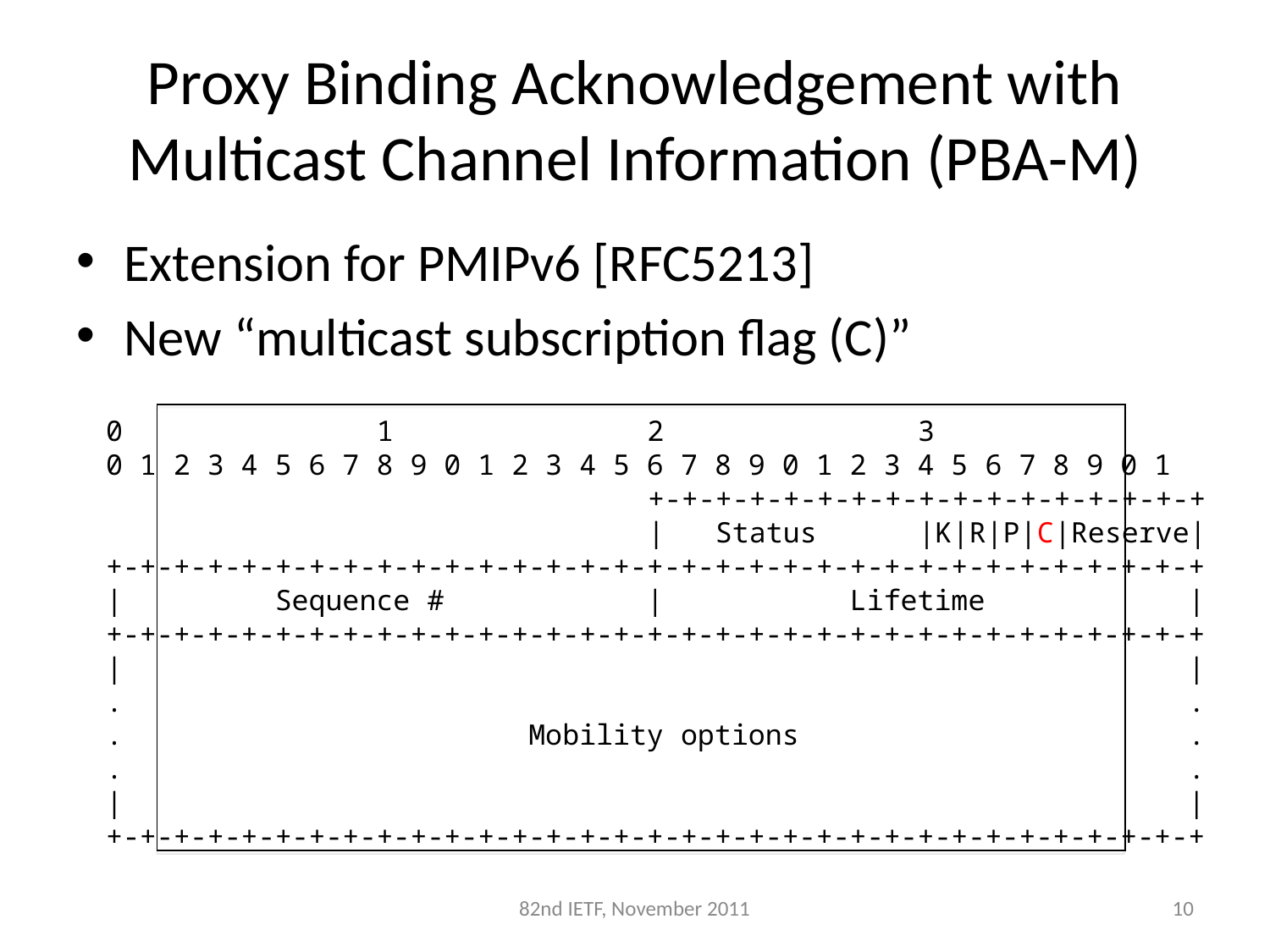

# Proxy Binding Acknowledgement with Multicast Channel Information (PBA-M)
Extension for PMIPv6 [RFC5213]
New “multicast subscription flag (C)”

     0               1               2               3
     0 1 2 3 4 5 6 7 8 9 0 1 2 3 4 5 6 7 8 9 0 1 2 3 4 5 6 7 8 9 0 1
                                     +-+-+-+-+-+-+-+-+-+-+-+-+-+-+-+-+
                                     |   Status      |K|R|P|C|Reserve|
     +-+-+-+-+-+-+-+-+-+-+-+-+-+-+-+-+-+-+-+-+-+-+-+-+-+-+-+-+-+-+-+-+
     |         Sequence #            |           Lifetime            |
     +-+-+-+-+-+-+-+-+-+-+-+-+-+-+-+-+-+-+-+-+-+-+-+-+-+-+-+-+-+-+-+-+
     |                                                               |
     .                                                               .
     .                        Mobility options                       .
     .                                                               .
     |                                                               |
     +-+-+-+-+-+-+-+-+-+-+-+-+-+-+-+-+-+-+-+-+-+-+-+-+-+-+-+-+-+-+-+-+
82nd IETF, November 2011
10